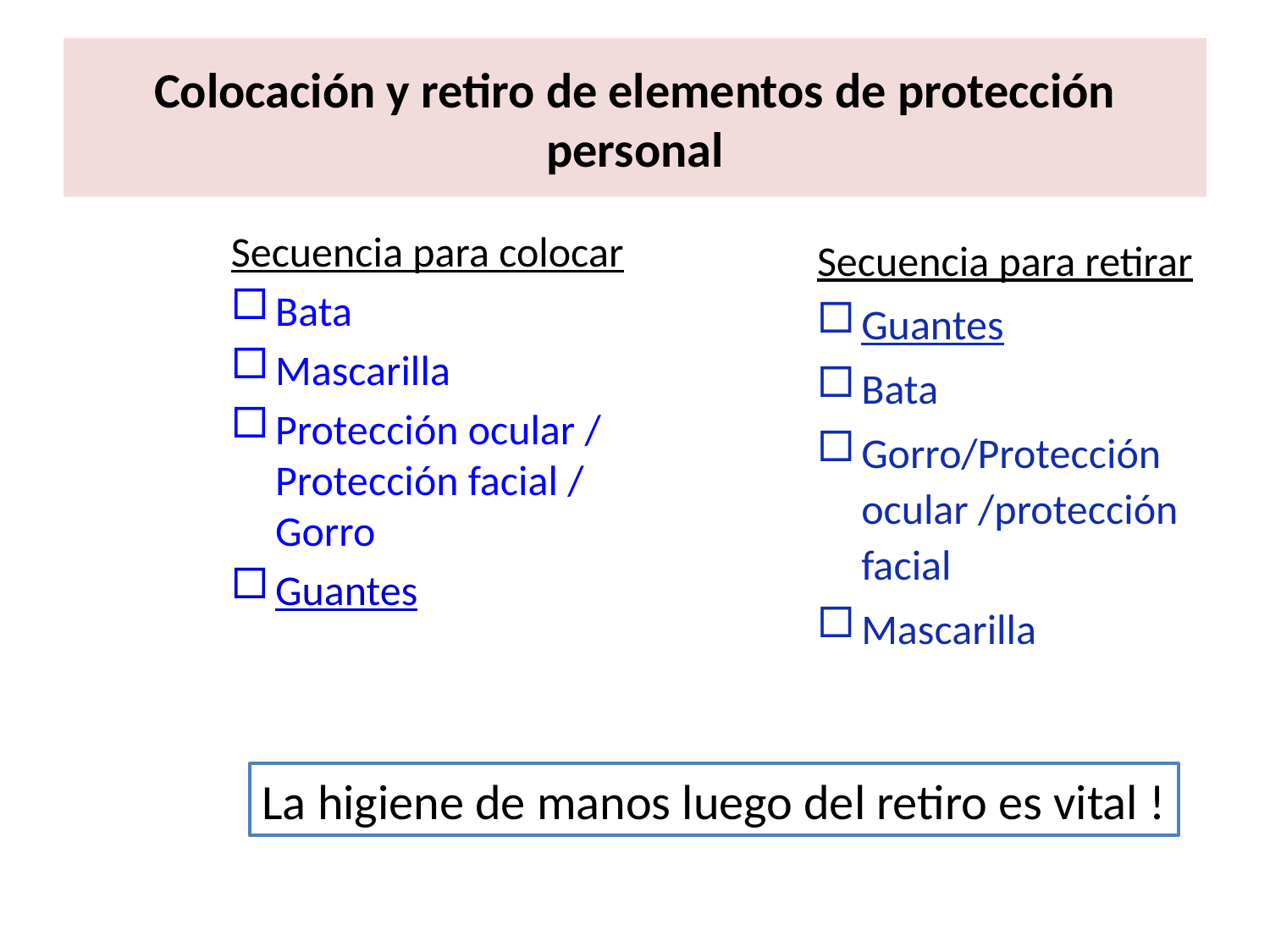

# Colocación y retiro de elementos de protección personal
Secuencia para colocar
Bata
Mascarilla
Protección ocular / Protección facial / Gorro
Guantes
Secuencia para retirar
Guantes
Bata
Gorro/Protección ocular /protección facial
Mascarilla
La higiene de manos luego del retiro es vital !